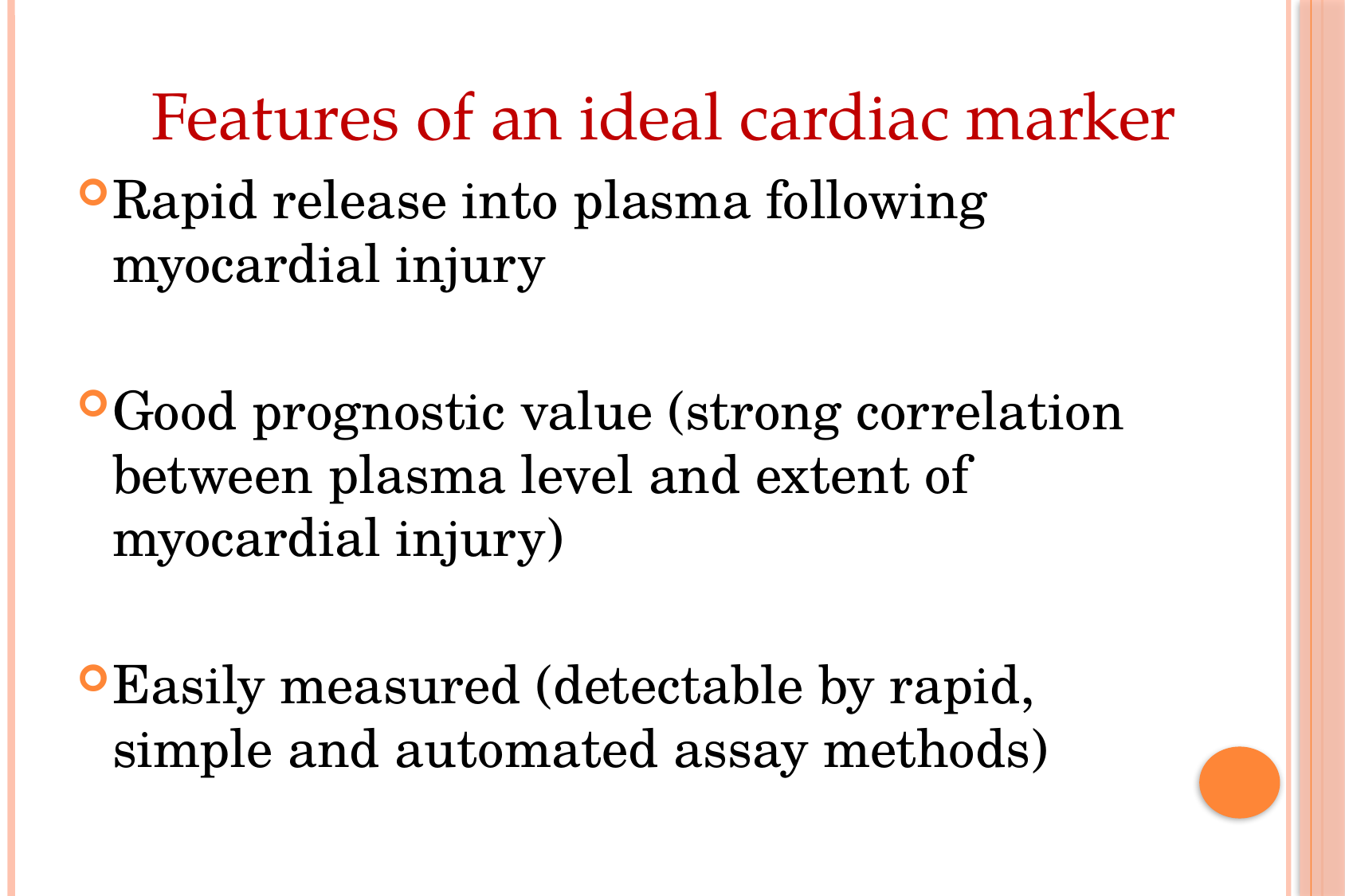

Features of an ideal cardiac marker
Rapid release into plasma following myocardial injury

Good prognostic value (strong correlation between plasma level and extent of myocardial injury)

Easily measured (detectable by rapid, simple and automated assay methods)